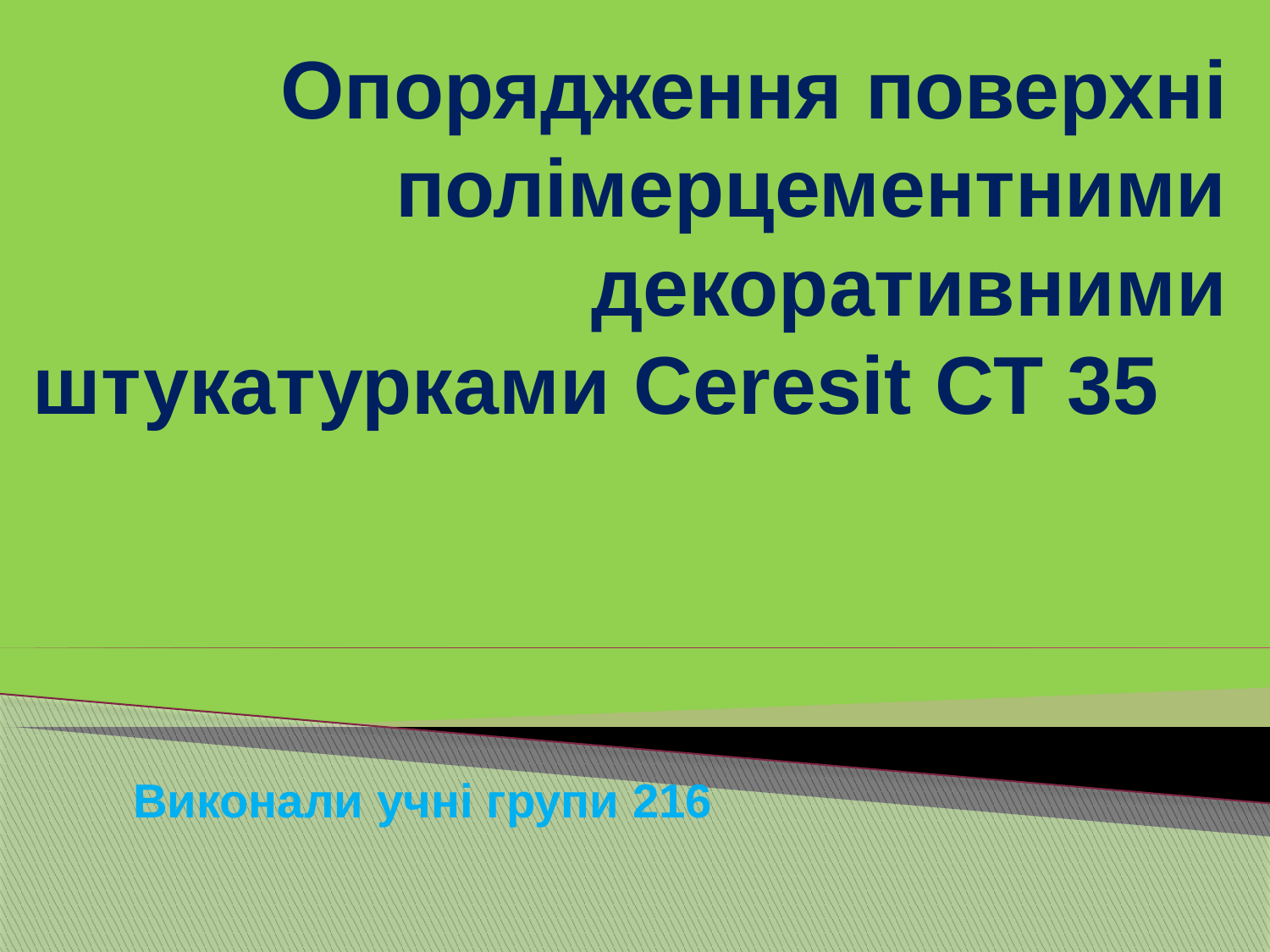

# Опорядження поверхні полімерцементними декоративними штукатурками Ceresit CT 35
Виконали учні групи 216